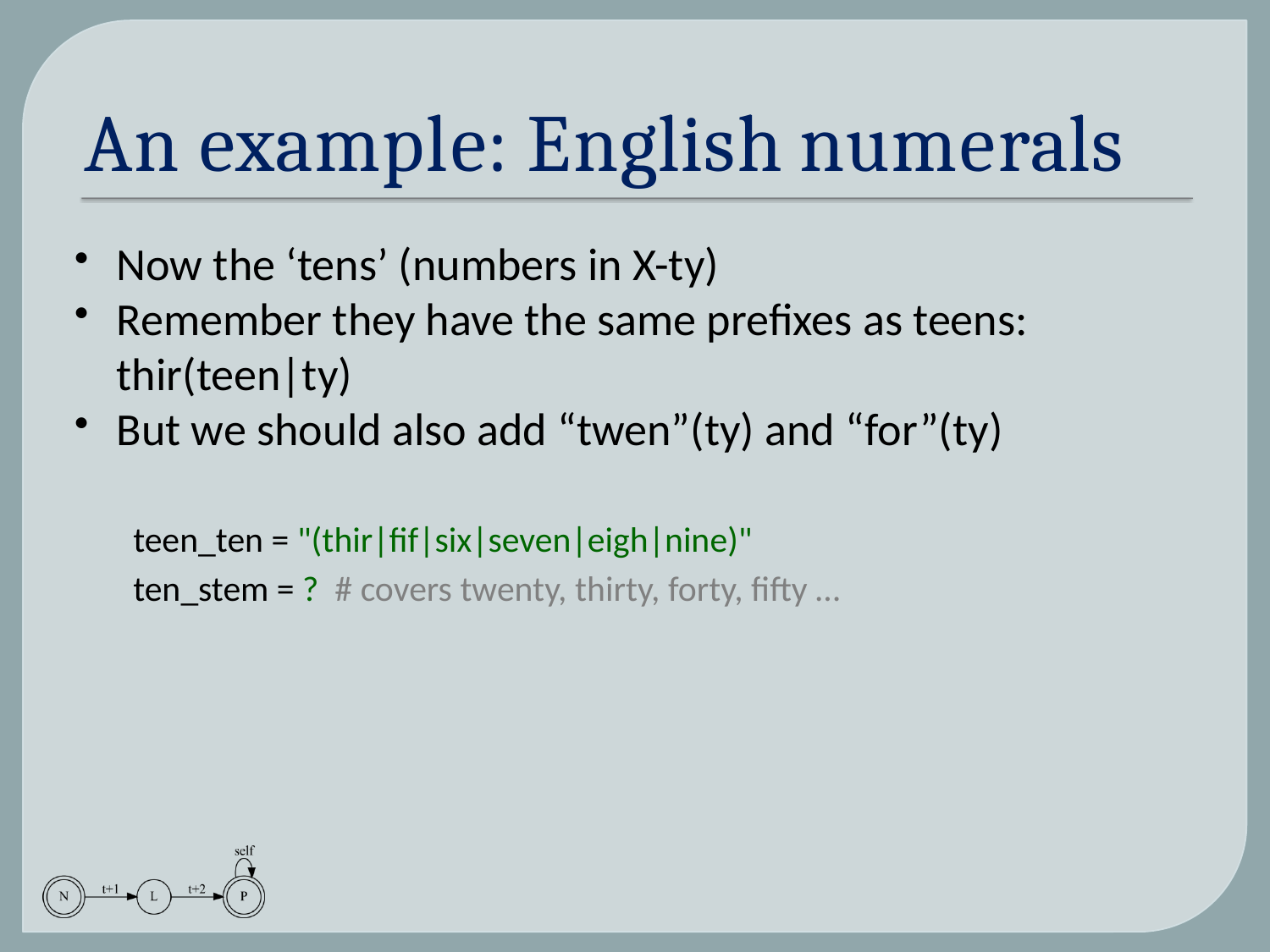

# An example: English numerals
Now the ‘tens’ (numbers in X-ty)
Remember they have the same prefixes as teens: thir(teen|ty)
But we should also add “twen”(ty) and “for”(ty)

teen_ten = "(thir|fif|six|seven|eigh|nine)"
ten_stem = ?  # covers twenty, thirty, forty, fifty …